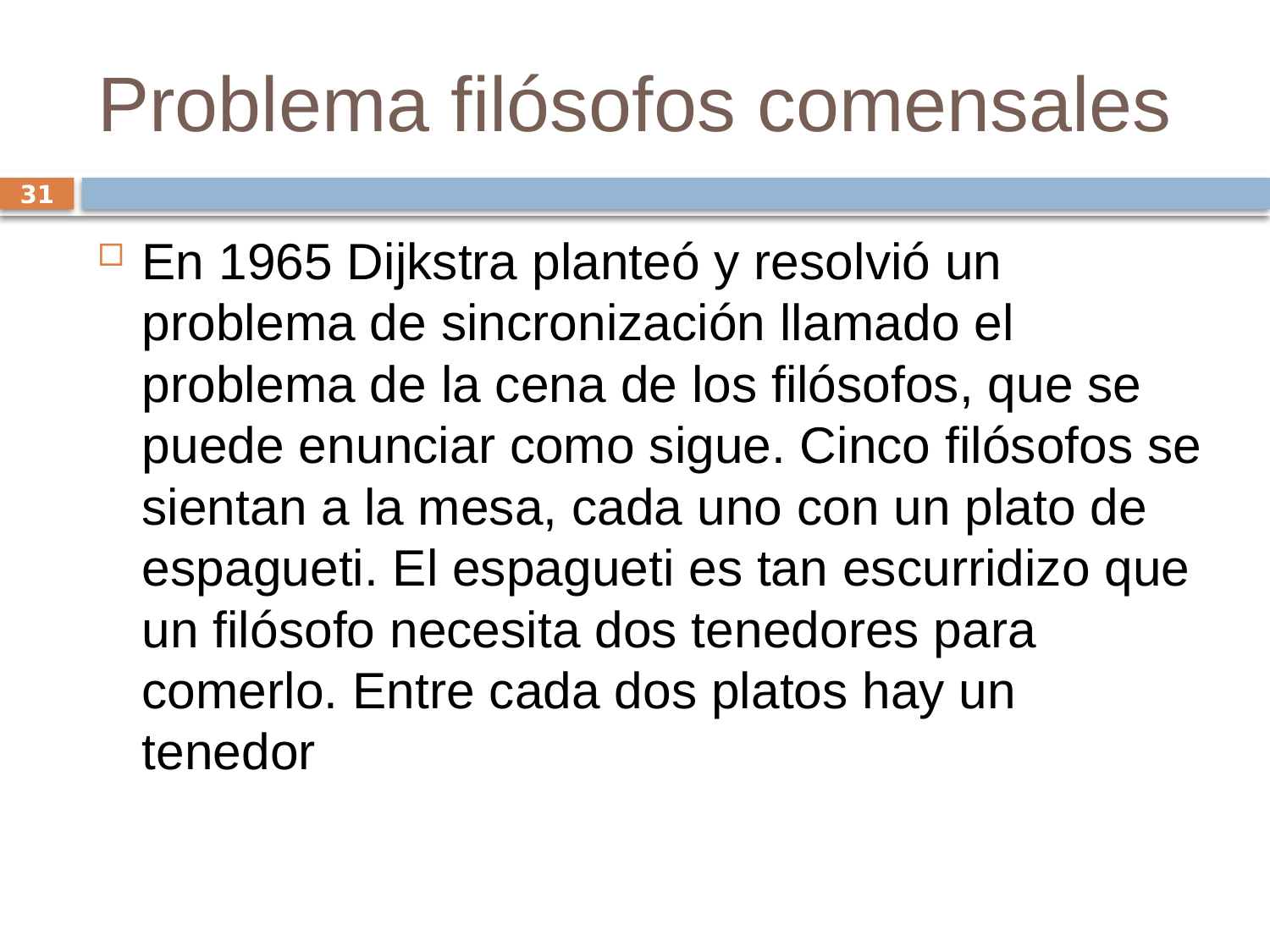

# Problema filósofos comensales
31
En 1965 Dijkstra planteó y resolvió un problema de sincronización llamado el problema de la cena de los filósofos, que se puede enunciar como sigue. Cinco filósofos se sientan a la mesa, cada uno con un plato de espagueti. El espagueti es tan escurridizo que un filósofo necesita dos tenedores para comerlo. Entre cada dos platos hay un tenedor